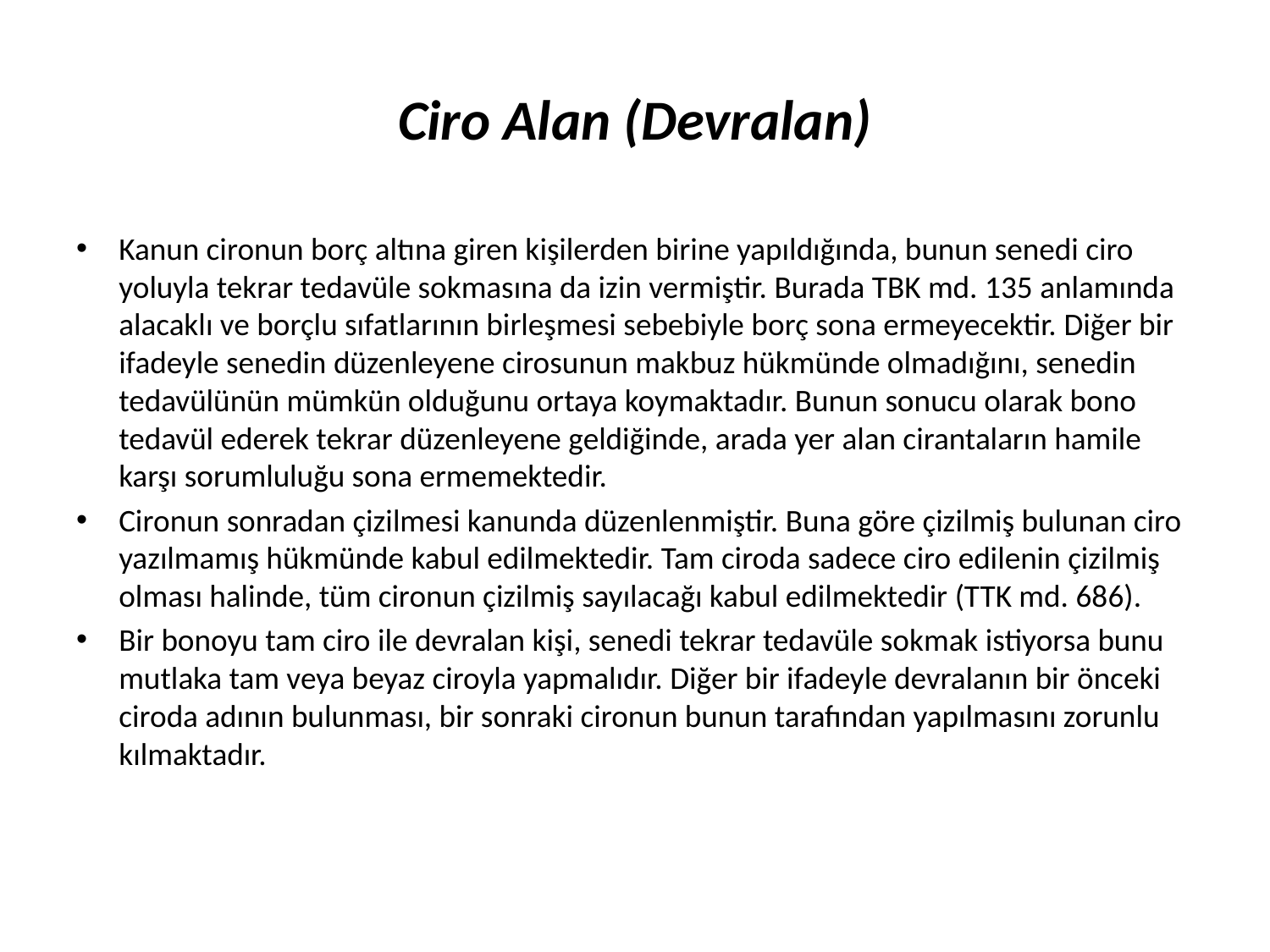

# Ciro Alan (Devralan)
Kanun cironun borç altına giren kişilerden birine yapıldığında, bunun senedi ciro yoluyla tekrar tedavüle sokmasına da izin vermiştir. Burada TBK md. 135 anlamında alacaklı ve borçlu sıfatlarının birleşmesi sebebiyle borç sona ermeyecektir. Diğer bir ifadeyle senedin düzenleyene cirosunun makbuz hükmünde olmadığını, senedin tedavülünün mümkün olduğunu ortaya koymaktadır. Bunun sonucu olarak bono tedavül ederek tekrar düzenleyene geldiğinde, arada yer alan cirantaların hamile karşı sorumluluğu sona ermemektedir.
Cironun sonradan çizilmesi kanunda düzenlenmiştir. Buna göre çizilmiş bulunan ciro yazılmamış hükmünde kabul edilmektedir. Tam ciroda sadece ciro edilenin çizilmiş olması halinde, tüm cironun çizilmiş sayılacağı kabul edilmektedir (TTK md. 686).
Bir bonoyu tam ciro ile devralan kişi, senedi tekrar tedavüle sokmak istiyorsa bunu mutlaka tam veya beyaz ciroyla yapmalıdır. Diğer bir ifadeyle devralanın bir önceki ciroda adının bulunması, bir sonraki cironun bunun tarafından yapılmasını zorunlu kılmaktadır.